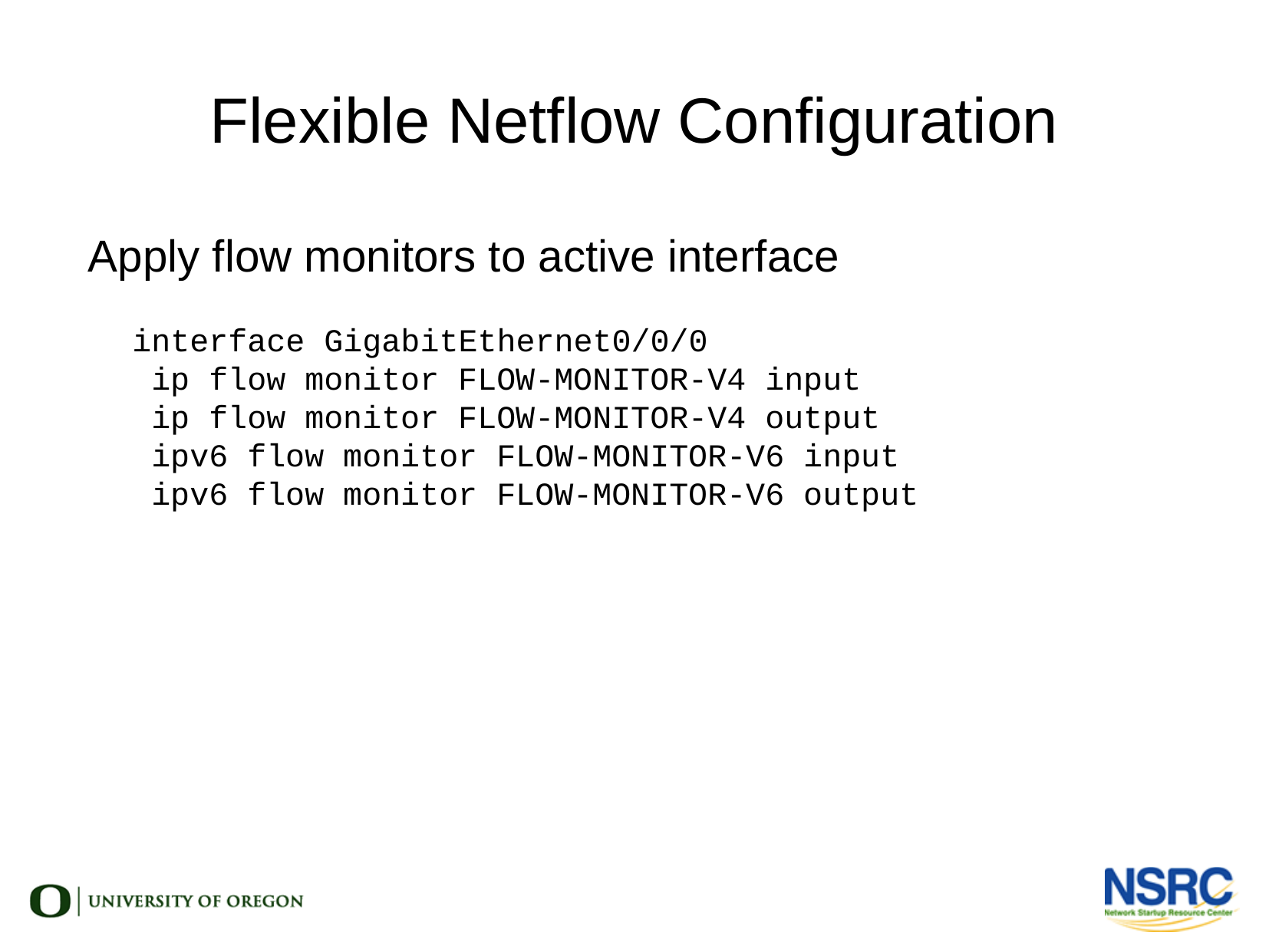

Flexible Netflow Configuration
Apply flow monitors to active interface

interface GigabitEthernet0/0/0
 ip flow monitor FLOW-MONITOR-V4 input
 ip flow monitor FLOW-MONITOR-V4 output
 ipv6 flow monitor FLOW-MONITOR-V6 input
 ipv6 flow monitor FLOW-MONITOR-V6 output